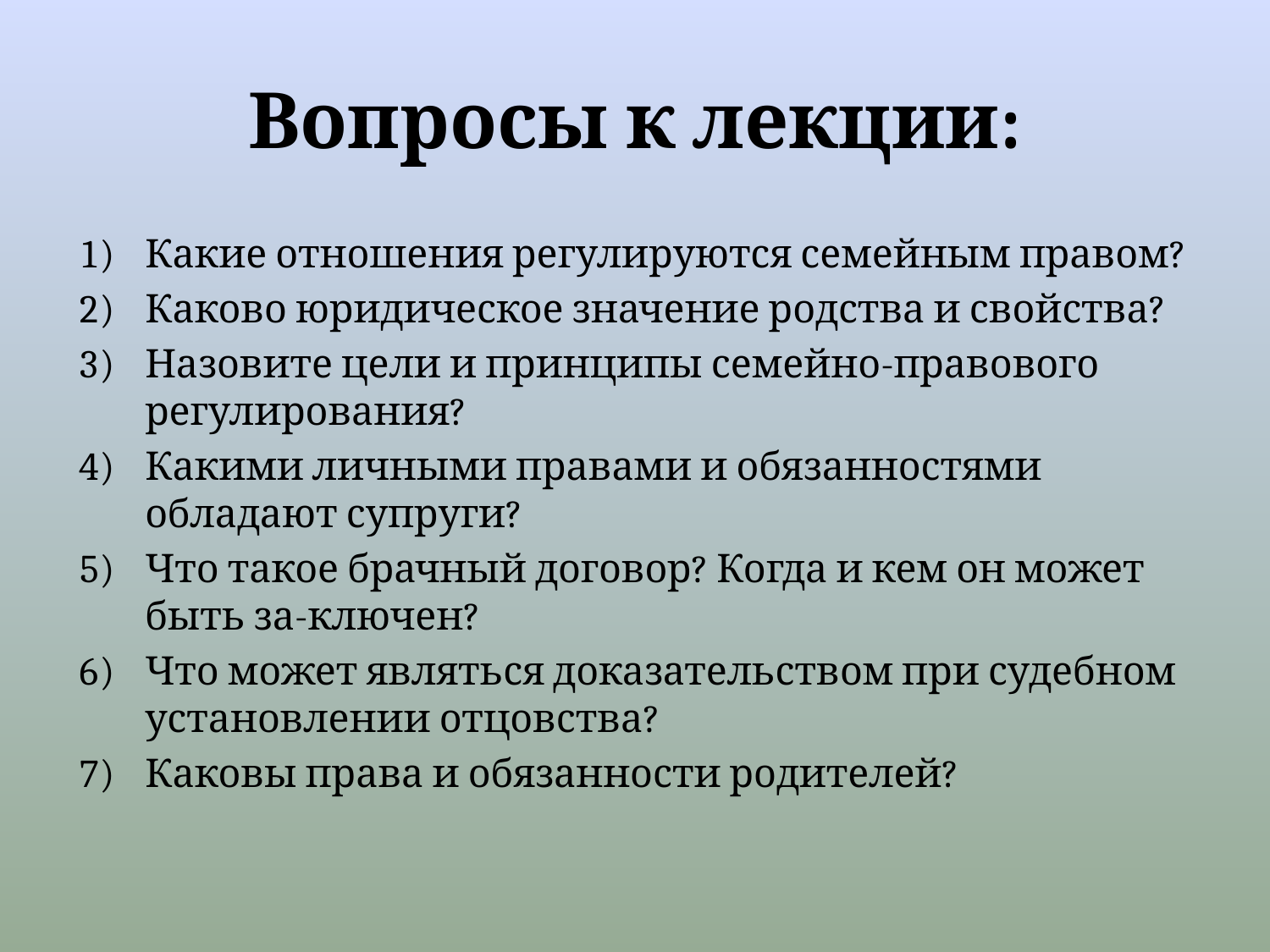

# Вопросы к лекции:
Какие отношения регулируются семейным правом?
Каково юридическое значение родства и свойства?
Назовите цели и принципы семейно-правового регулирования?
Какими личными правами и обязанностями обладают супруги?
Что такое брачный договор? Когда и кем он может быть за-ключен?
Что может являться доказательством при судебном установлении отцовства?
Каковы права и обязанности родителей?